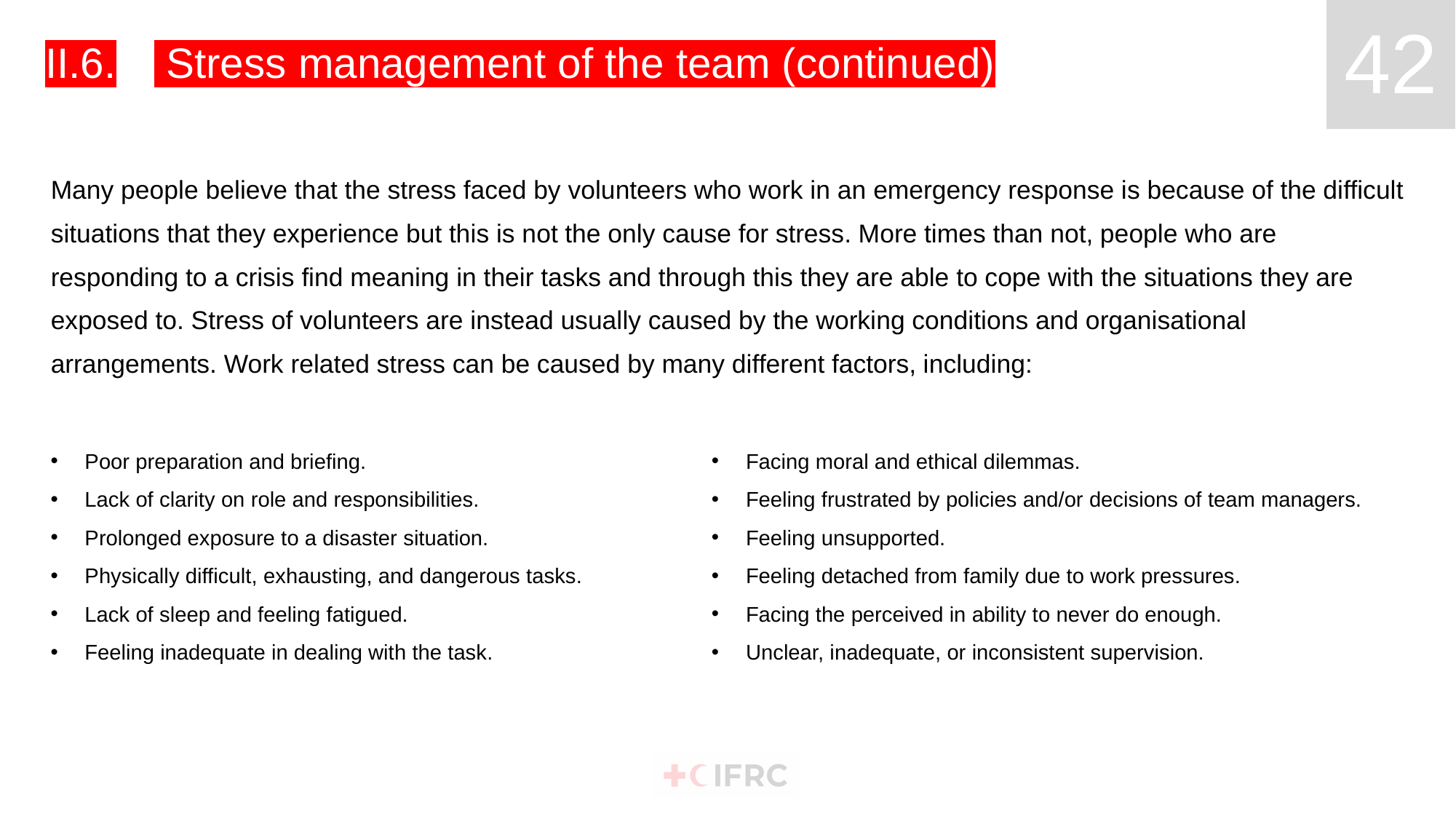

# II.6.	 Stress management of the team (continued)
Many people believe that the stress faced by volunteers who work in an emergency response is because of the difficult situations that they experience but this is not the only cause for stress. More times than not, people who are responding to a crisis find meaning in their tasks and through this they are able to cope with the situations they are exposed to. Stress of volunteers are instead usually caused by the working conditions and organisational arrangements. Work related stress can be caused by many different factors, including:
Poor preparation and briefing.
Lack of clarity on role and responsibilities.
Prolonged exposure to a disaster situation.
Physically difficult, exhausting, and dangerous tasks.
Lack of sleep and feeling fatigued.
Feeling inadequate in dealing with the task.
Facing moral and ethical dilemmas.
Feeling frustrated by policies and/or decisions of team managers.
Feeling unsupported.
Feeling detached from family due to work pressures.
Facing the perceived in ability to never do enough.
Unclear, inadequate, or inconsistent supervision.